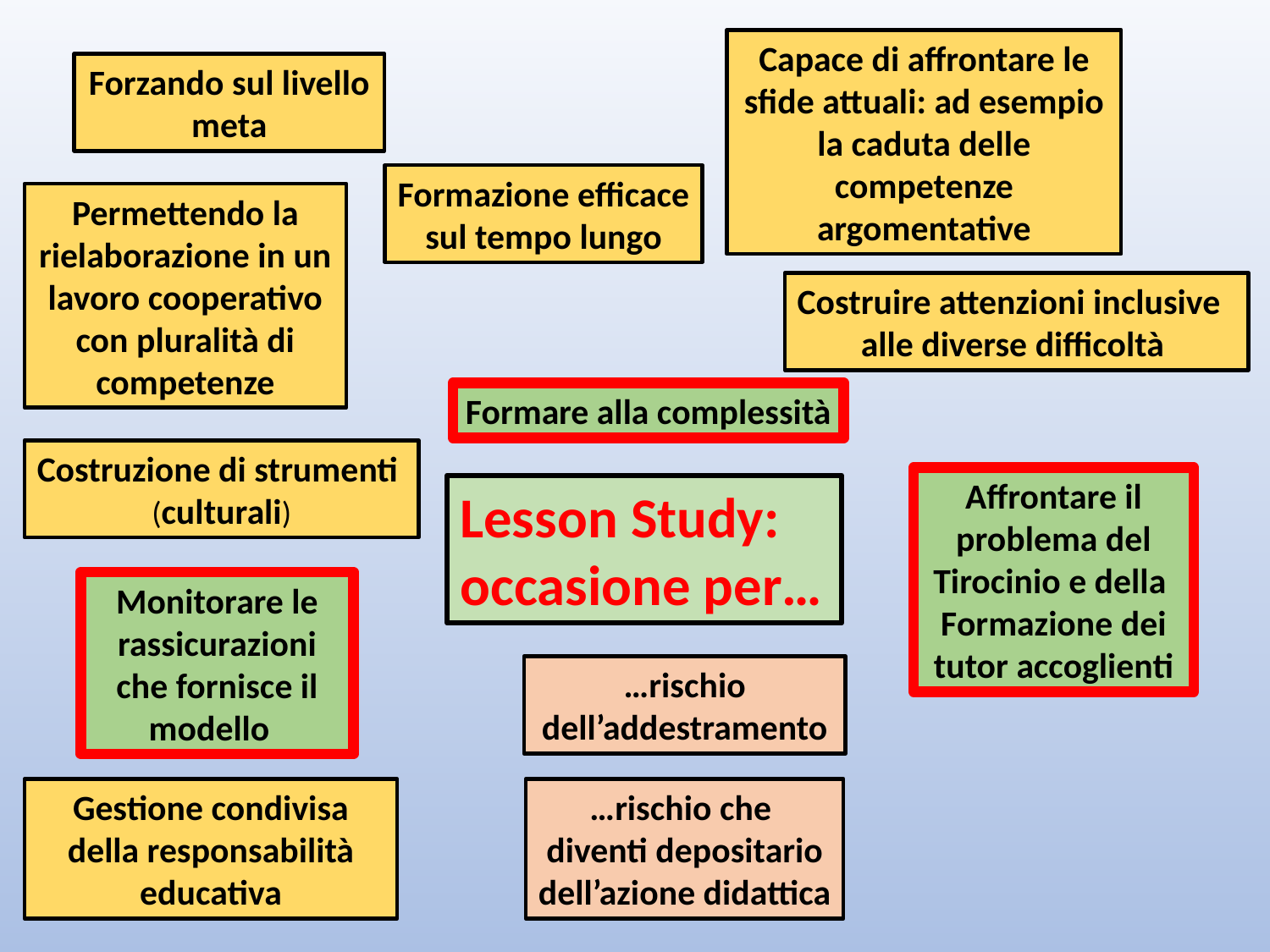

Capace di affrontare le sfide attuali: ad esempio la caduta delle competenze argomentative
Forzando sul livello meta
Formazione efficace
sul tempo lungo
Permettendo la rielaborazione in un lavoro cooperativo
con pluralità di competenze
Costruire attenzioni inclusive
alle diverse difficoltà
Formare alla complessità
Costruzione di strumenti
(culturali)
Affrontare il problema del Tirocinio e della
Formazione dei tutor accoglienti
Lesson Study:
occasione per…
Monitorare le rassicurazioni che fornisce il modello
…rischio dell’addestramento
Gestione condivisa della responsabilità educativa
…rischio che
diventi depositario
dell’azione didattica